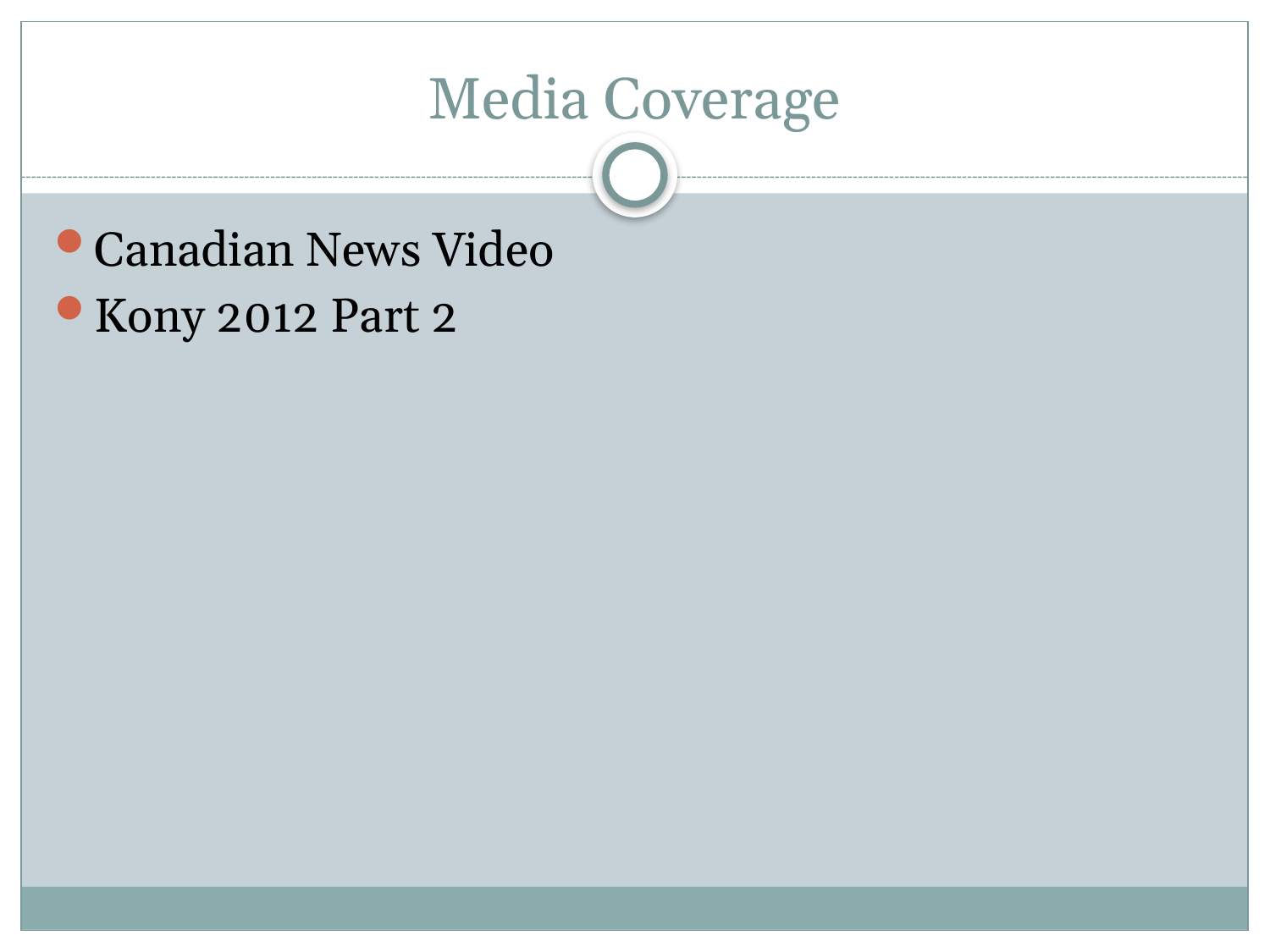

# Media Coverage
Canadian News Video
Kony 2012 Part 2